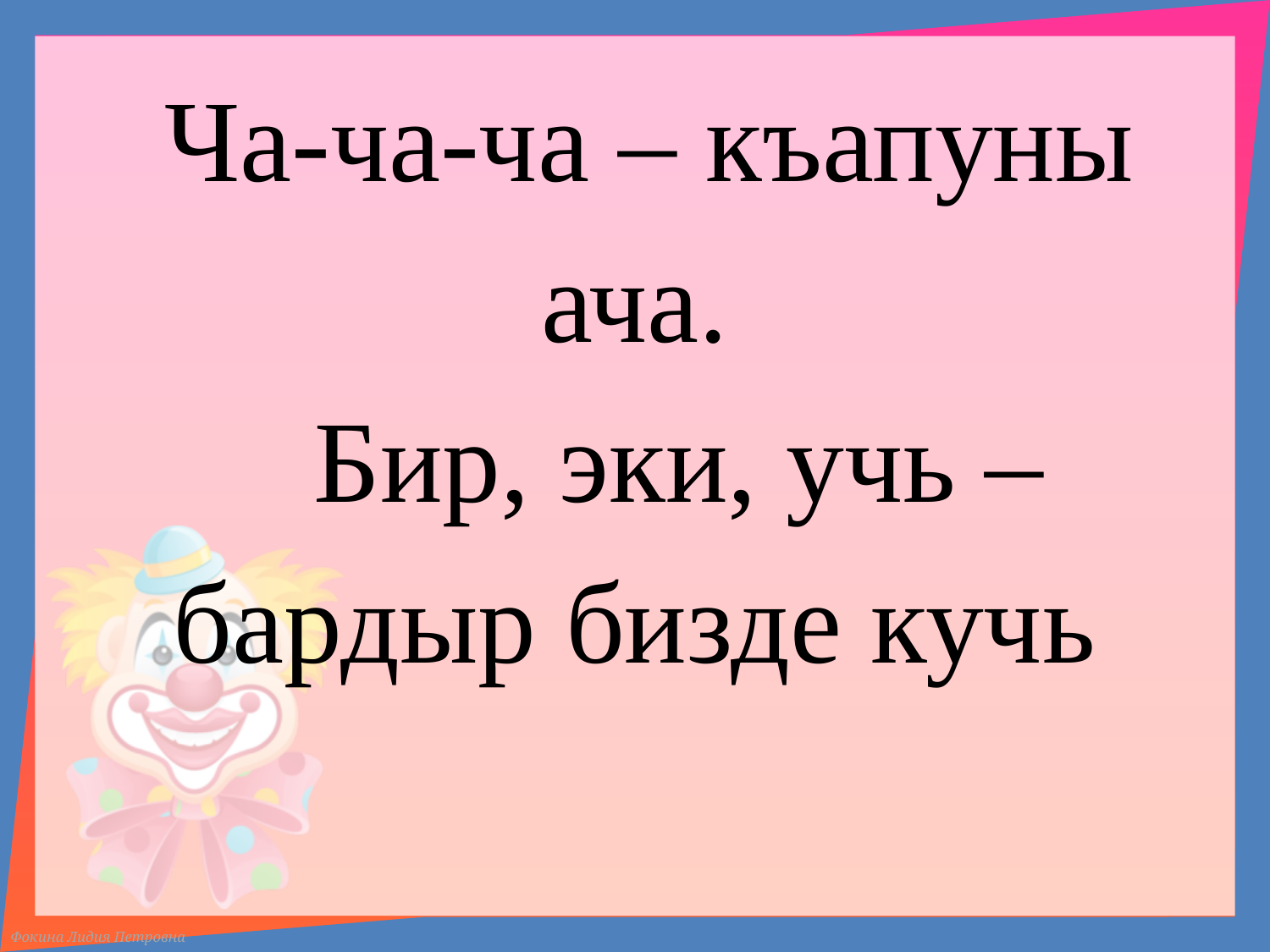

# Ча-ча-ча – къапуны ача. Бир, эки, учь – бардыр бизде кучь